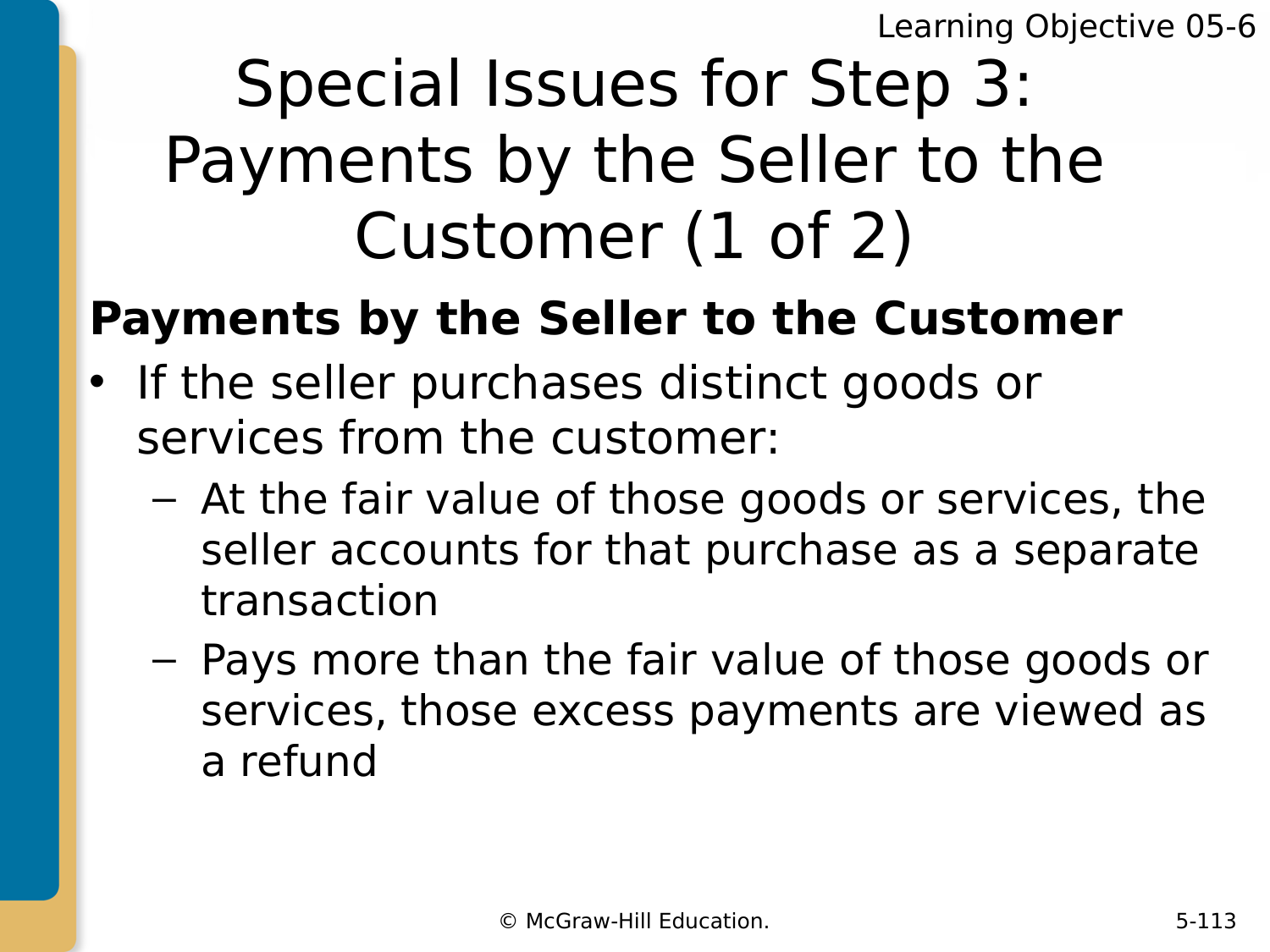

Learning Objective 05-6
# Special Issues for Step 3: Payments by the Seller to the Customer (1 of 2)
Payments by the Seller to the Customer
If the seller purchases distinct goods or services from the customer:
At the fair value of those goods or services, the seller accounts for that purchase as a separate transaction
Pays more than the fair value of those goods or services, those excess payments are viewed as a refund